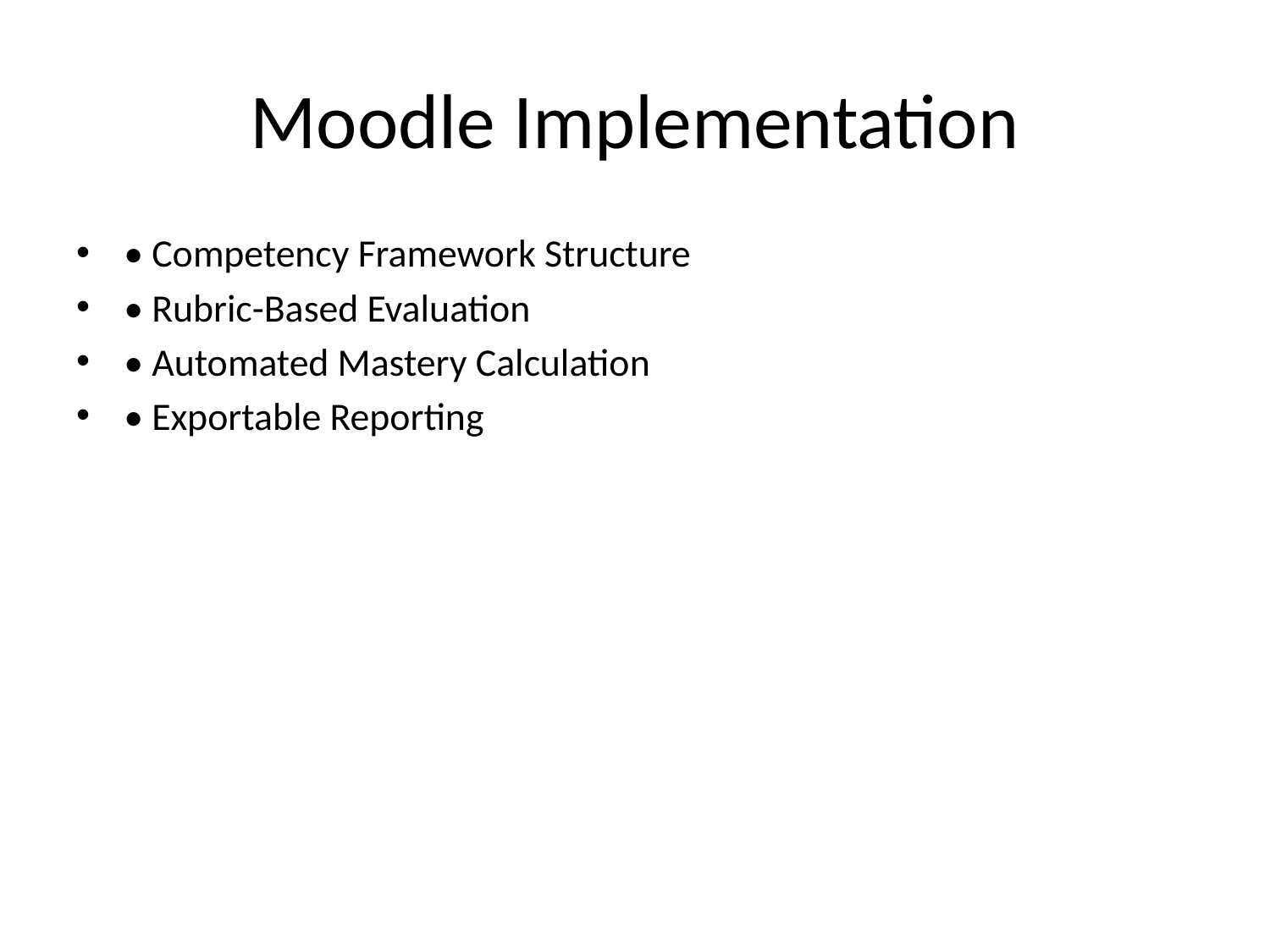

# Moodle Implementation
• Competency Framework Structure
• Rubric-Based Evaluation
• Automated Mastery Calculation
• Exportable Reporting